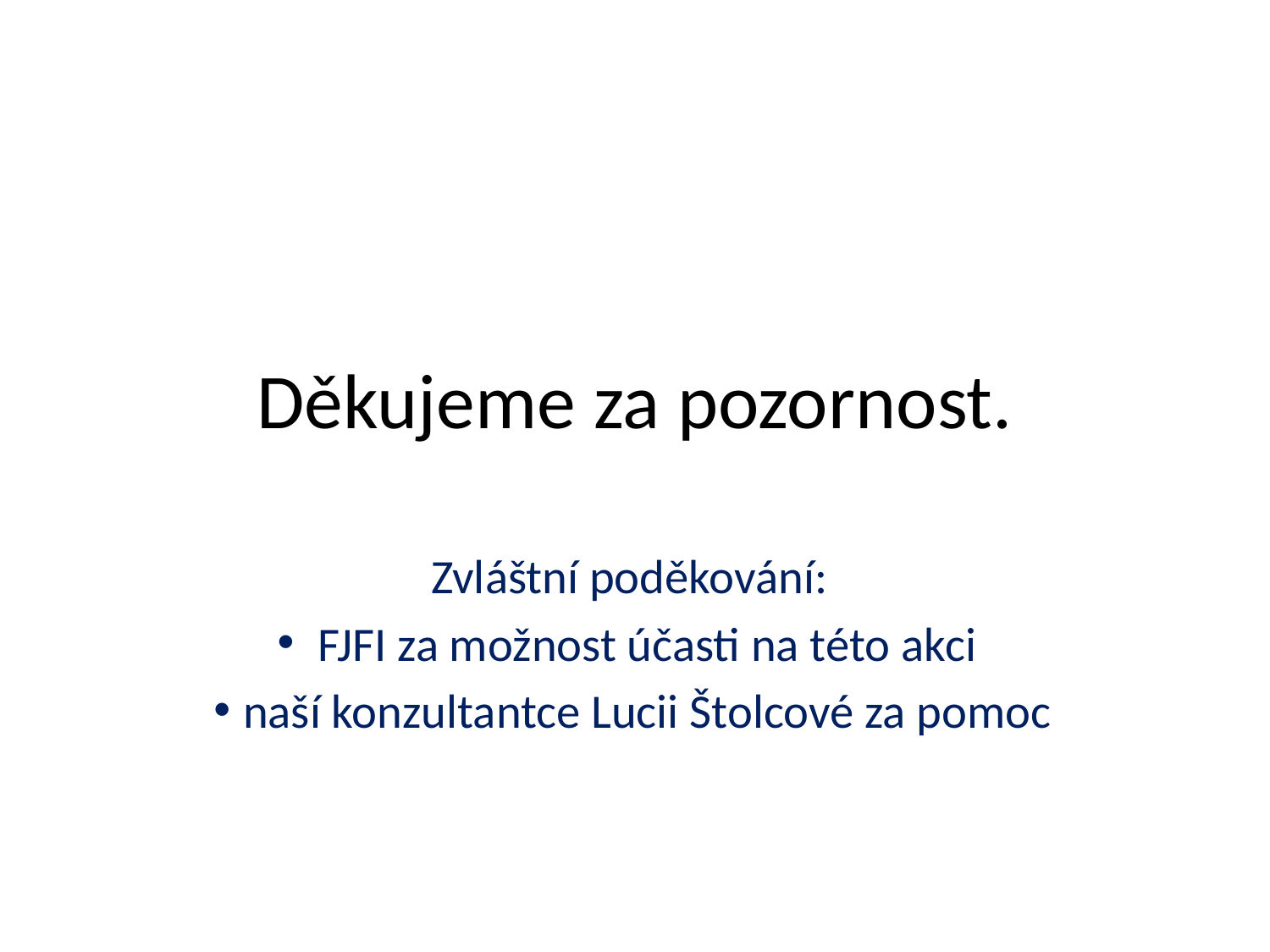

# Děkujeme za pozornost.
Zvláštní poděkování:
 FJFI za možnost účasti na této akci
 naší konzultantce Lucii Štolcové za pomoc